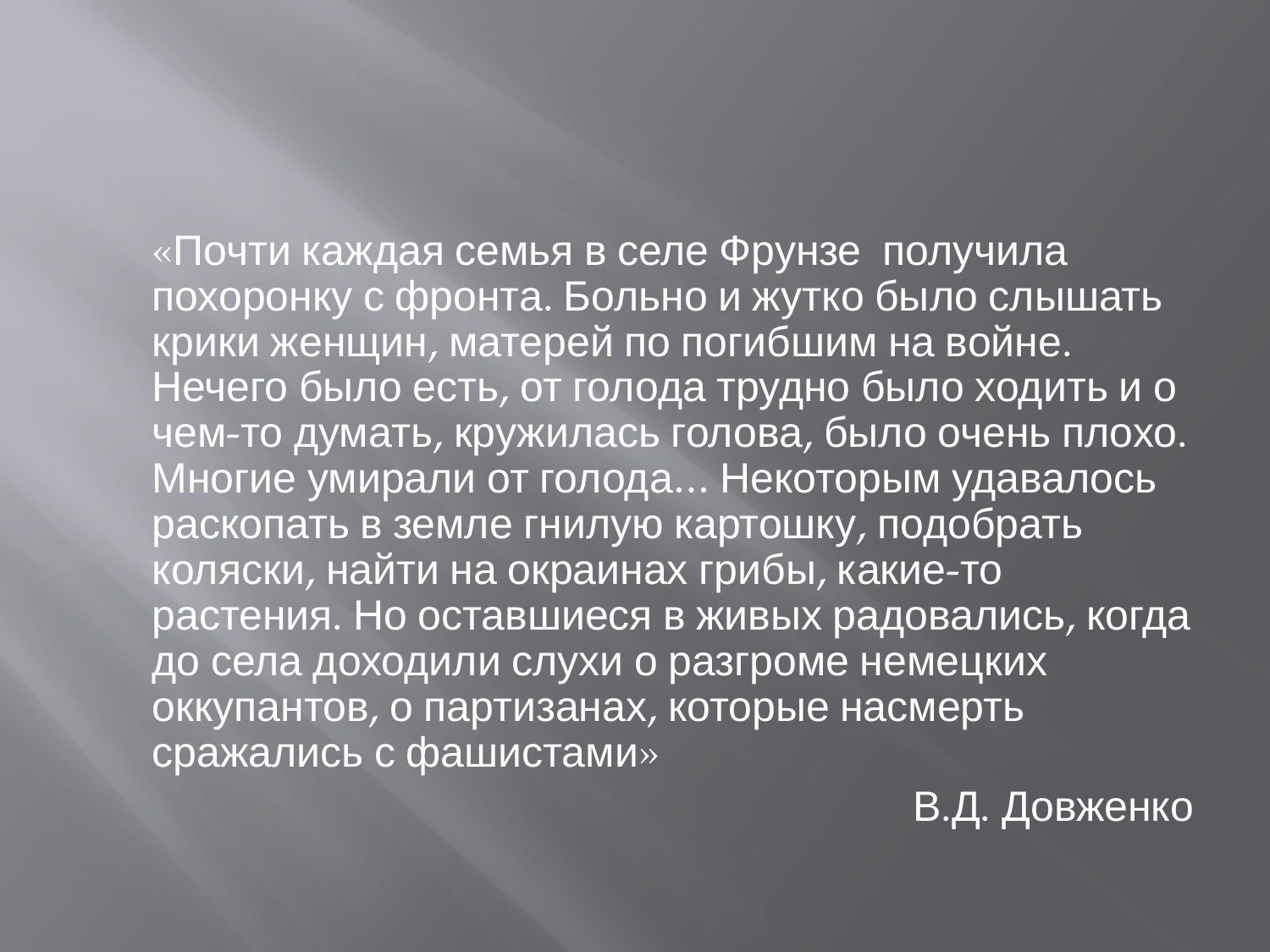

#
	«Почти каждая семья в селе Фрунзе  получила похоронку с фронта. Больно и жутко было слышать крики женщин, матерей по погибшим на войне. Нечего было есть, от голода трудно было ходить и о чем-то думать, кружилась голова, было очень плохо. Многие умирали от голода… Некоторым удавалось раскопать в земле гнилую картошку, подобрать коляски, найти на окраинах грибы, какие-то растения. Но оставшиеся в живых радовались, когда до села доходили слухи о разгроме немецких оккупантов, о партизанах, которые насмерть сражались с фашистами»
В.Д. Довженко